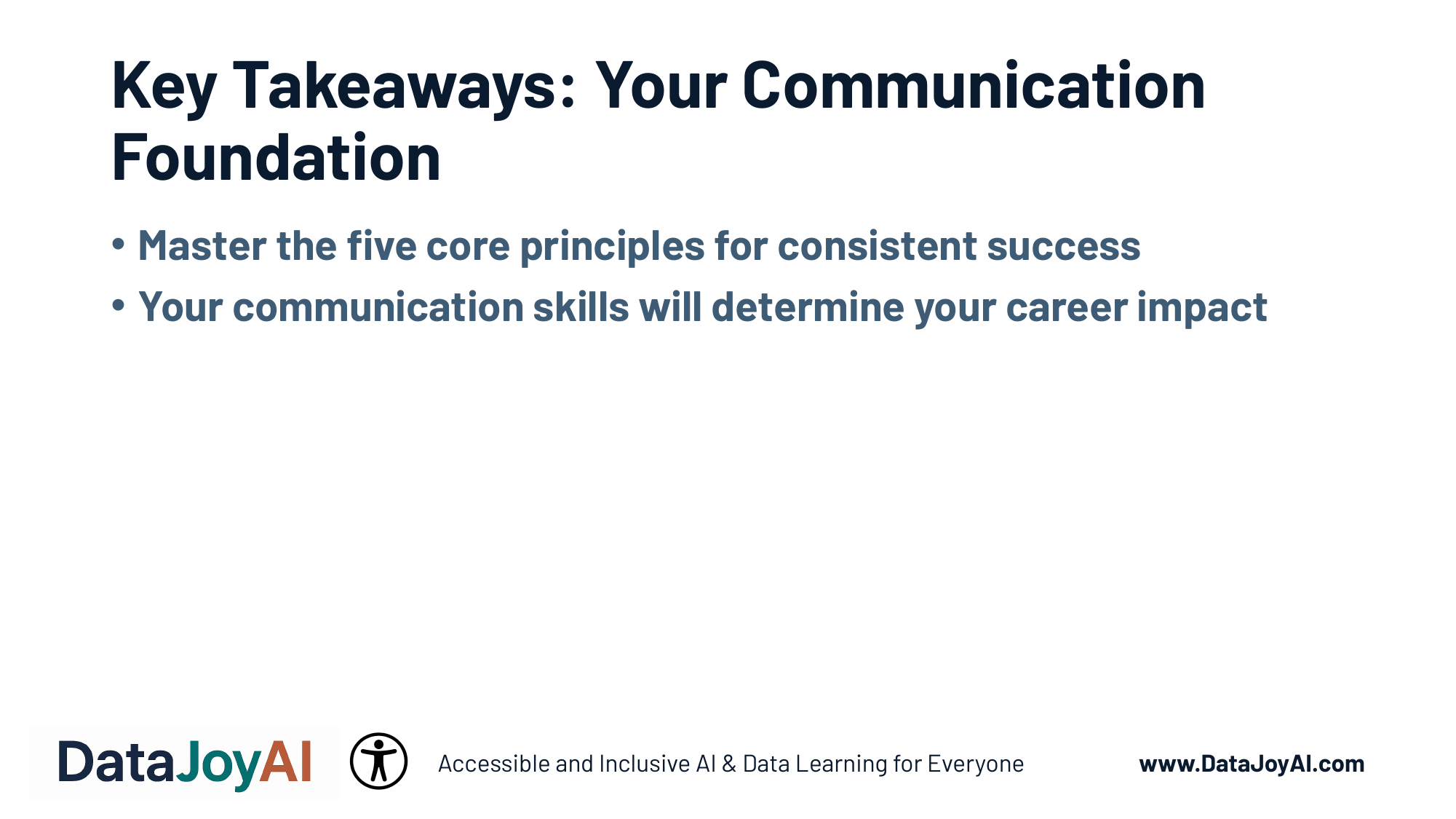

# Key Takeaways: Your Communication Foundation
Master the five core principles for consistent success
Your communication skills will determine your career impact